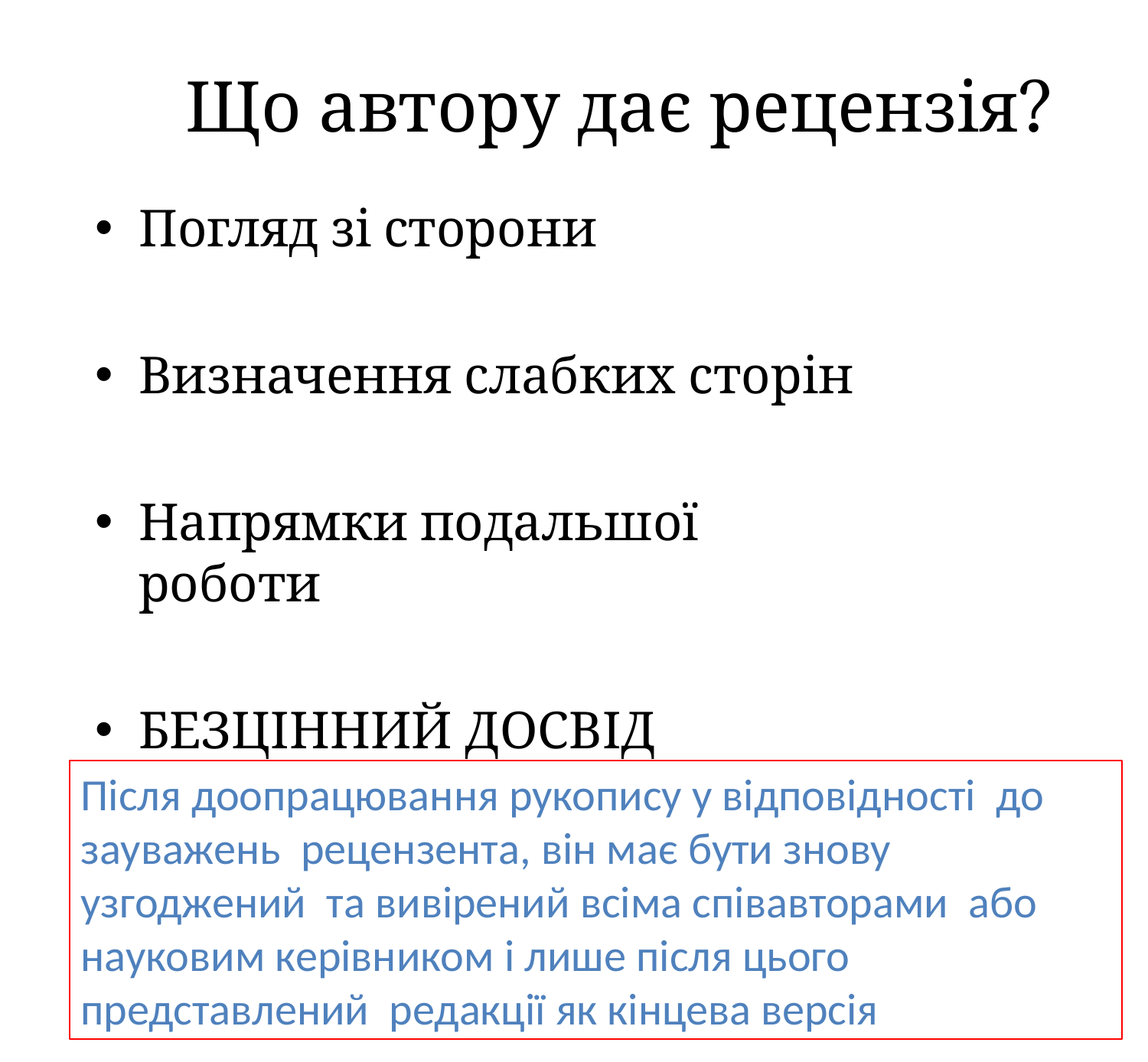

# Що автору дає рецензія?
Погляд зі сторони

Визначення слабких сторін

Напрямки подальшої роботи

БЕЗЦІННИЙ ДОСВІД
Після доопрацювання рукопису у відповідності  до зауважень  рецензента, він має бути знову узгоджений  та вивірений всіма співавторами  або науковим керівником і лише після цього представлений  редакції як кінцева версія